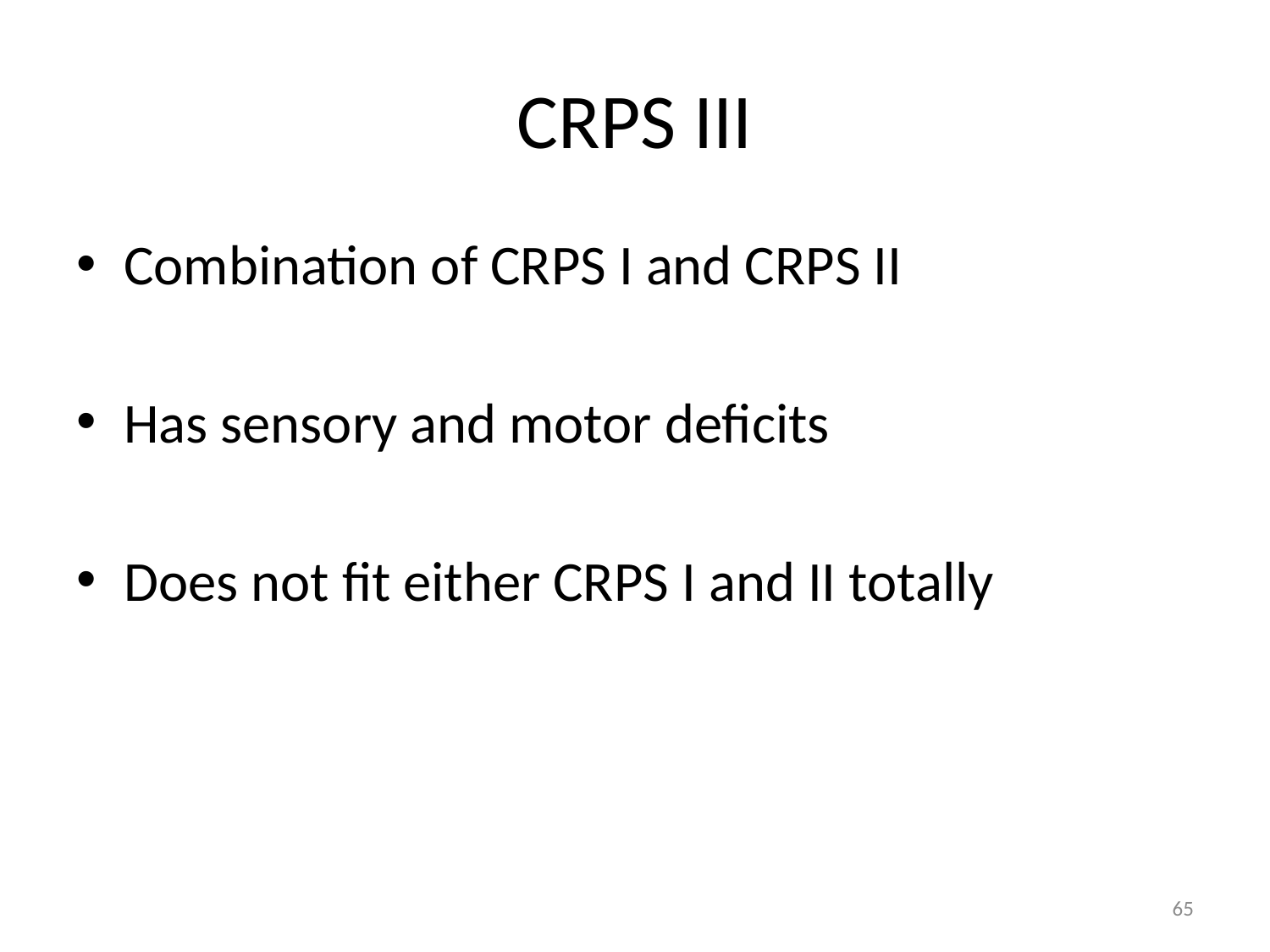

# CRPS III
Combination of CRPS I and CRPS II

Has sensory and motor deficits

Does not fit either CRPS I and II totally
65